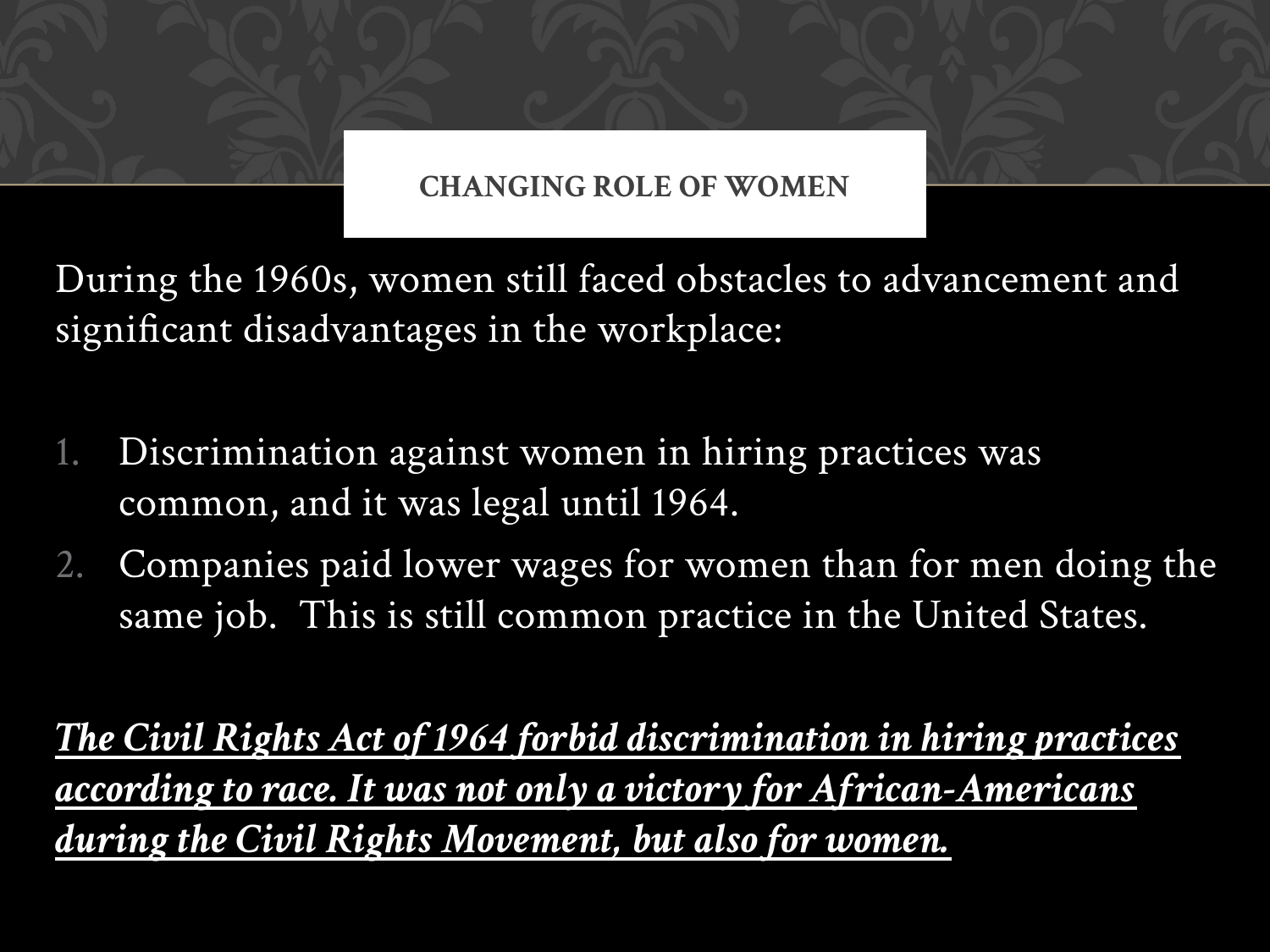

# Changing role of women
During the 1960s, women still faced obstacles to advancement and significant disadvantages in the workplace:

Discrimination against women in hiring practices was      common, and it was legal until 1964.
Companies paid lower wages for women than for men doing the same job.  This is still common practice in the United States.

The Civil Rights Act of 1964 forbid discrimination in hiring practices according to race. It was not only a victory for African-Americans during the Civil Rights Movement, but also for women.